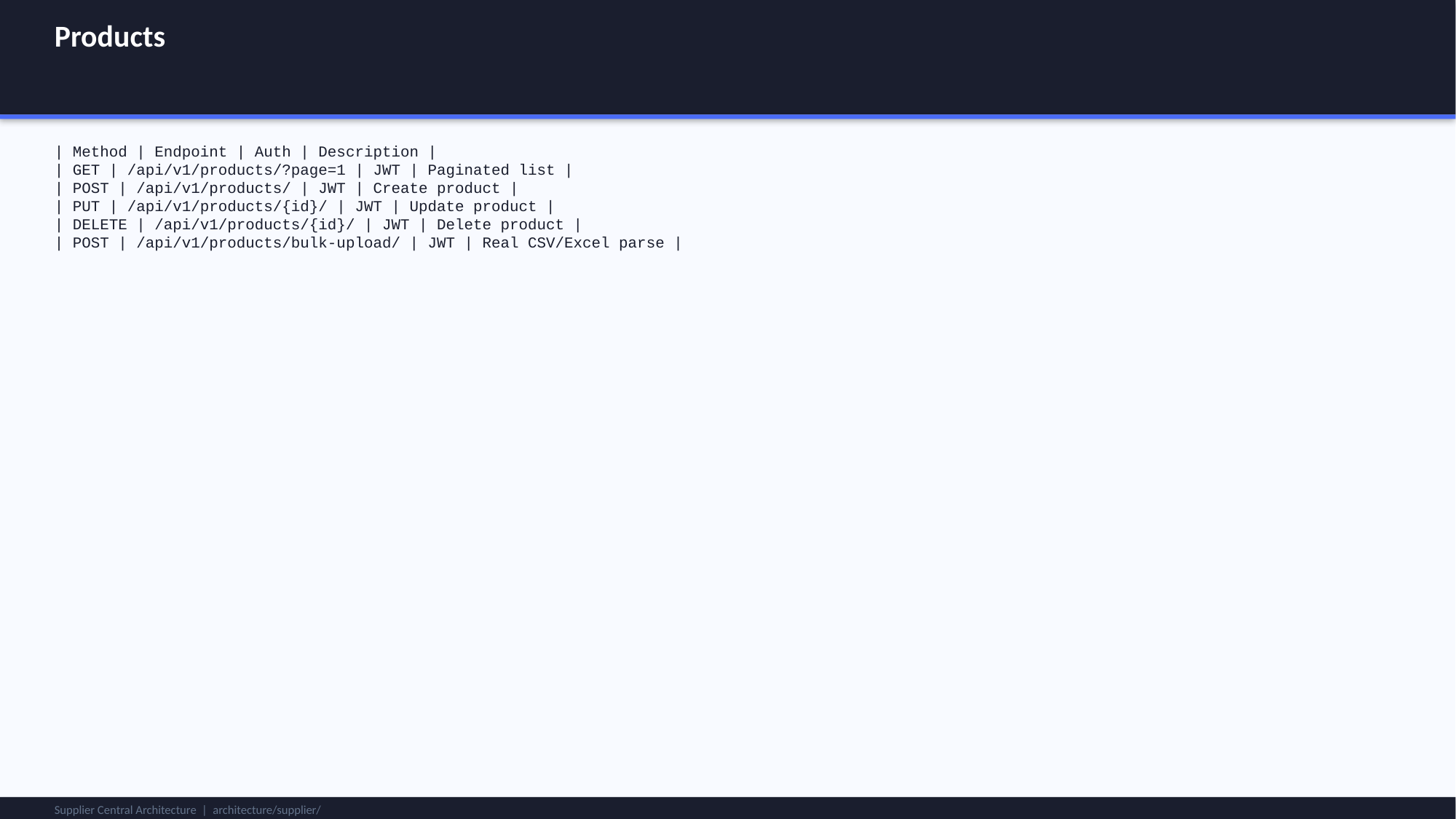

Products

| Method | Endpoint | Auth | Description |
| GET | /api/v1/products/?page=1 | JWT | Paginated list |
| POST | /api/v1/products/ | JWT | Create product |
| PUT | /api/v1/products/{id}/ | JWT | Update product |
| DELETE | /api/v1/products/{id}/ | JWT | Delete product |
| POST | /api/v1/products/bulk-upload/ | JWT | Real CSV/Excel parse |

Supplier Central Architecture  |  architecture/supplier/